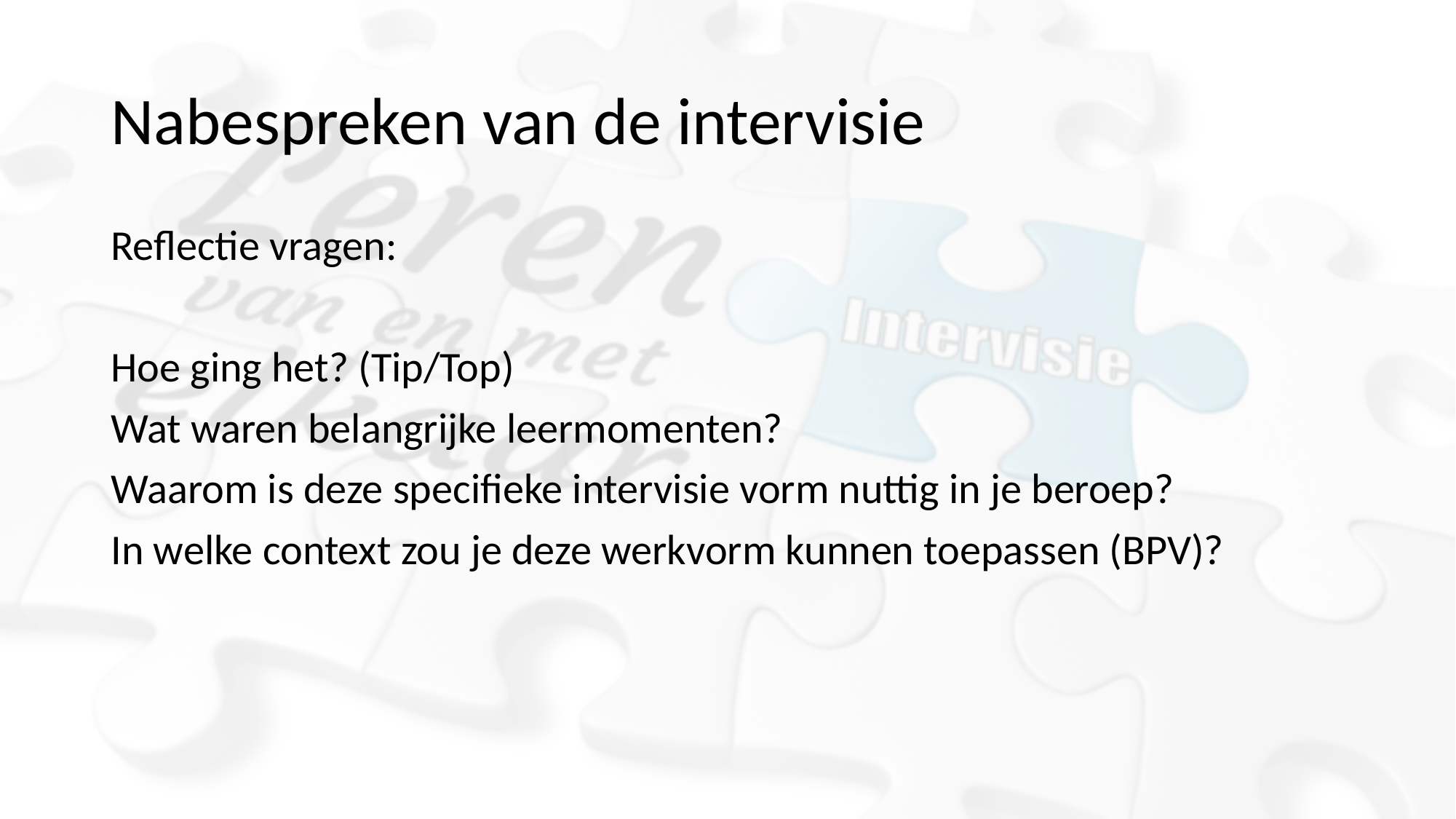

# Nabespreken van de intervisie
Reflectie vragen:

Hoe ging het? (Tip/Top)
Wat waren belangrijke leermomenten?
Waarom is deze specifieke intervisie vorm nuttig in je beroep?
In welke context zou je deze werkvorm kunnen toepassen (BPV)?